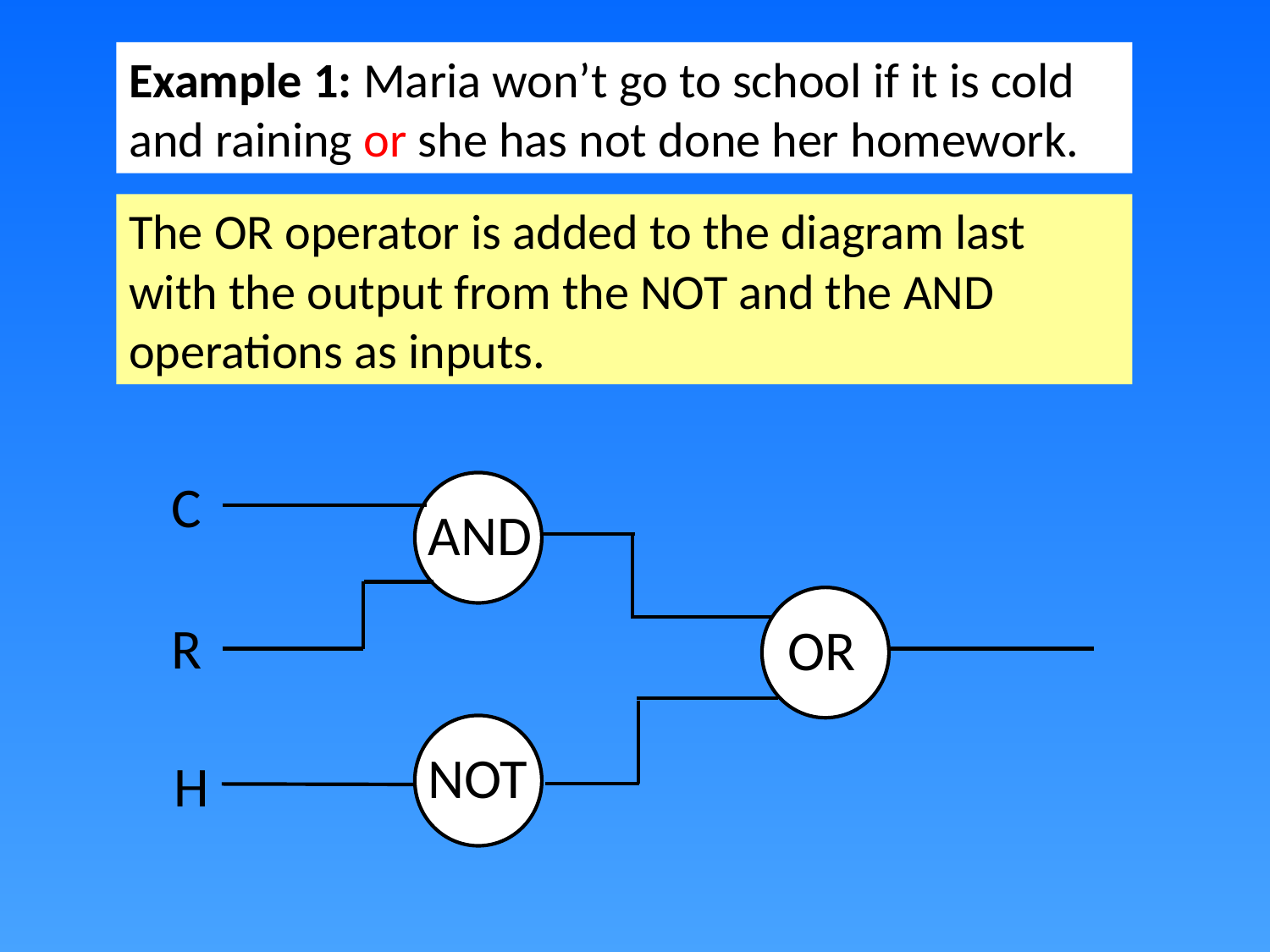

Example 1: Maria won’t go to school if it is cold and raining or she has not done her homework.
The OR operator is added to the diagram last with the output from the NOT and the AND operations as inputs.
C

AND

 OR
R

NOT
H